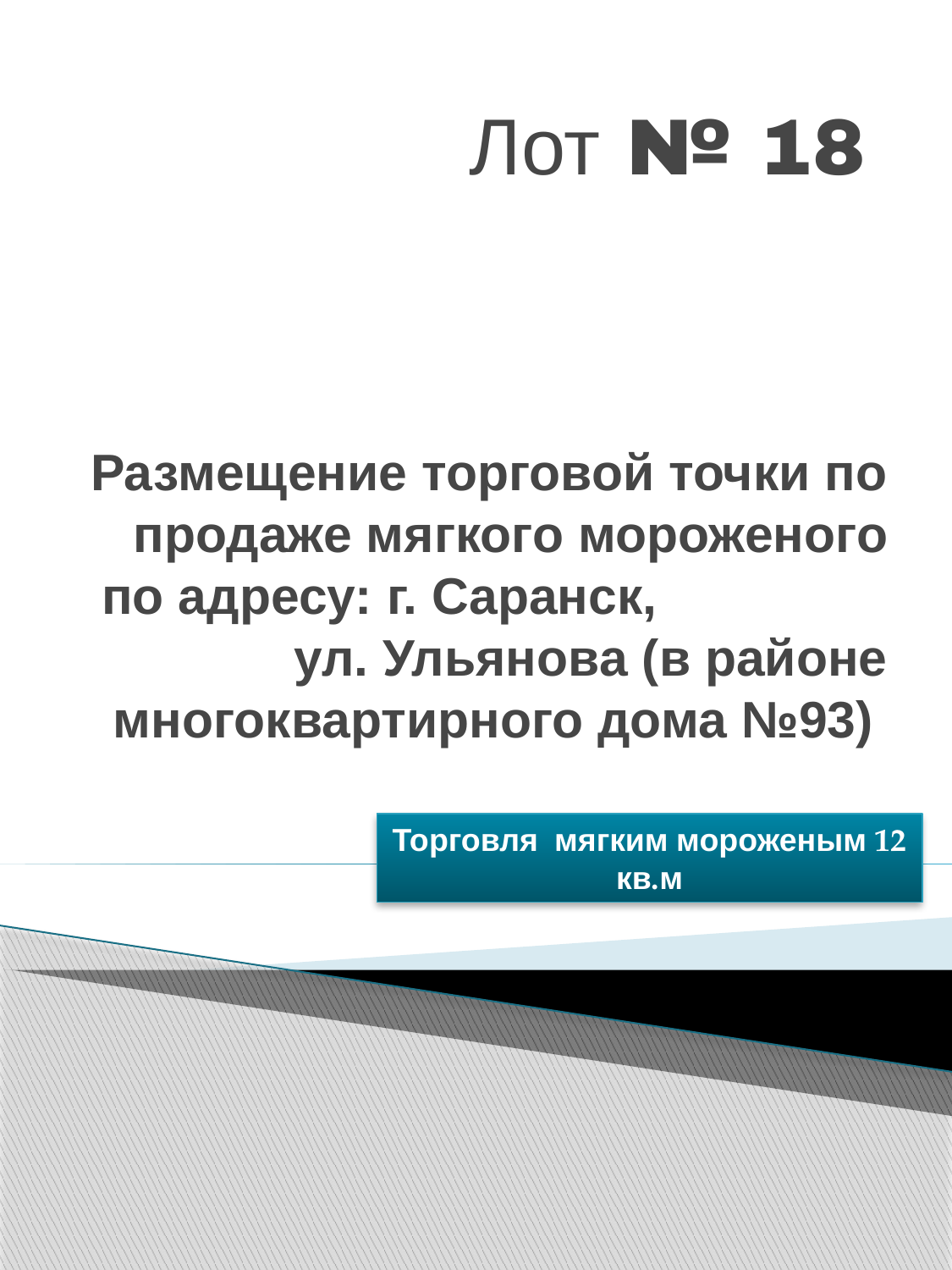

Лот № 18
# Размещение торговой точки по продаже мягкого мороженого по адресу: г. Саранск,                 ул. Ульянова (в районе многоквартирного дома №93)
Торговля  мягким мороженым 12 кв.м